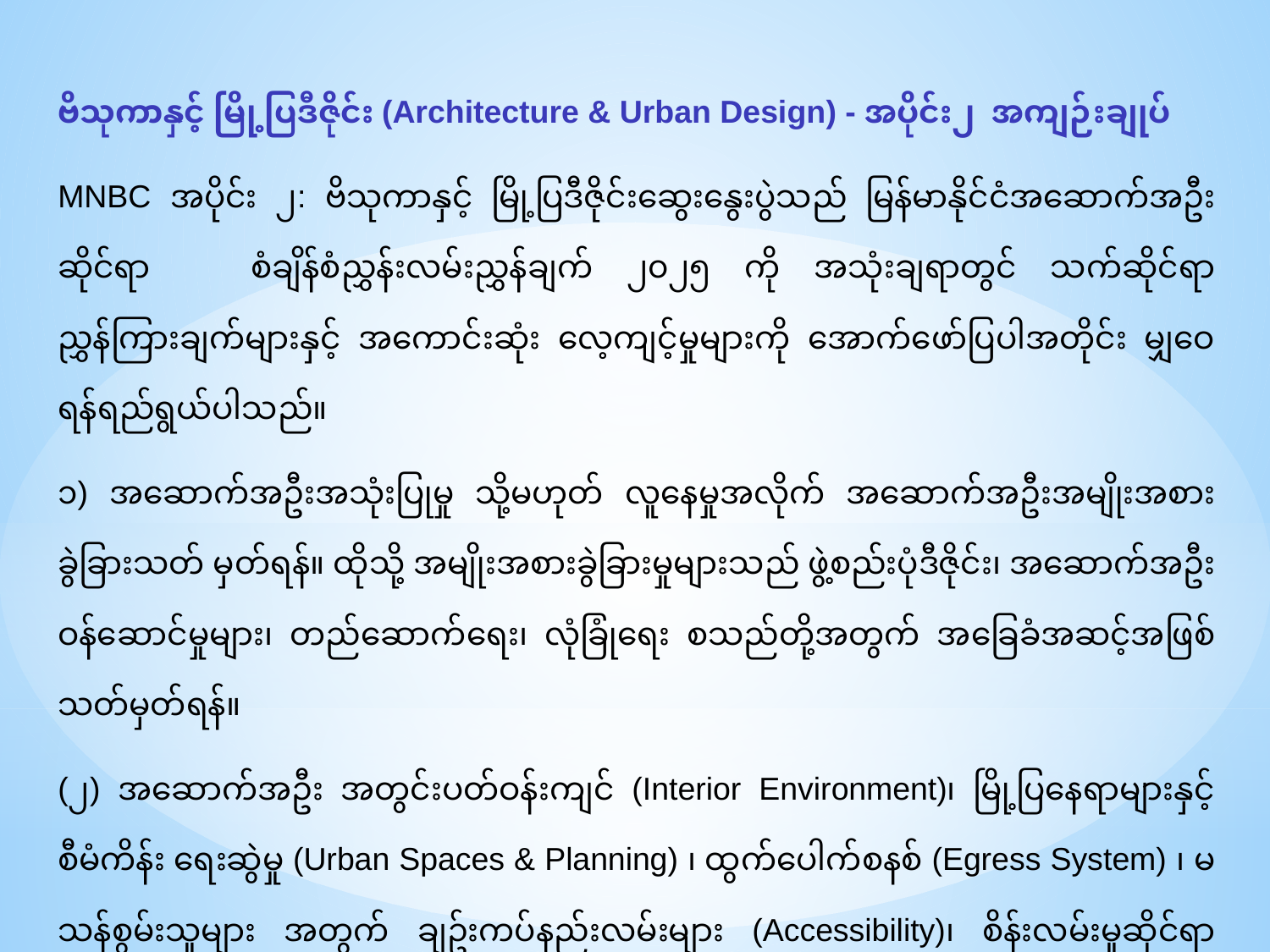

ဗိသုကာနှင့် မြို့ပြဒီဇိုင်း (Architecture & Urban Design) - အပိုင်း၂  အကျဉ်းချုပ်
MNBC အပိုင်း ၂: ဗိသုကာနှင့် မြို့ပြဒီဇိုင်းဆွေးနွေးပွဲသည် မြန်မာနိုင်ငံအဆောက်အဦး ဆိုင်ရာ   စံချိန်စံညွှန်းလမ်းညွှန်ချက် ၂၀၂၅ ကို အသုံးချရာတွင် သက်ဆိုင်ရာညွှန်ကြားချက်များနှင့် အကောင်းဆုံး လေ့ကျင့်မှုများကို အောက်ဖော်ပြပါအတိုင်း မျှဝေရန်ရည်ရွယ်ပါသည်။
၁) အဆောက်အဦးအသုံးပြုမှု သို့မဟုတ် လူနေမှုအလိုက် အဆောက်အဦးအမျိုးအစား ခွဲခြားသတ် မှတ်ရန်။ ထိုသို့ အမျိုးအစားခွဲခြားမှုများသည် ဖွဲ့စည်းပုံဒီဇိုင်း၊ အဆောက်အဦးဝန်ဆောင်မှုများ၊ တည်ဆောက်ရေး၊ လုံခြုံရေး စသည်တို့အတွက် အခြေခံအဆင့်အဖြစ်သတ်မှတ်ရန်။
(၂) အဆောက်အဦး အတွင်းပတ်ဝန်းကျင် (Interior Environment)၊ မြို့ပြနေရာများနှင့် စီမံကိန်း ရေးဆွဲမှု (Urban Spaces & Planning) ၊ ထွက်ပေါက်စနစ် (Egress System) ၊ မသန်စွမ်းသူများ အတွက် ချဥ်းကပ်နည်းလမ်းများ (Accessibility)၊ စိန်းလမ်းမှုဆိုင်ရာ အဆောက်အဦး (Green Building) စသည်တို့အတွက် နိုင်ငံလုံးဆိုင်ရာစံနှုန်းများ ကို သတ်မှတ်ရန်၊